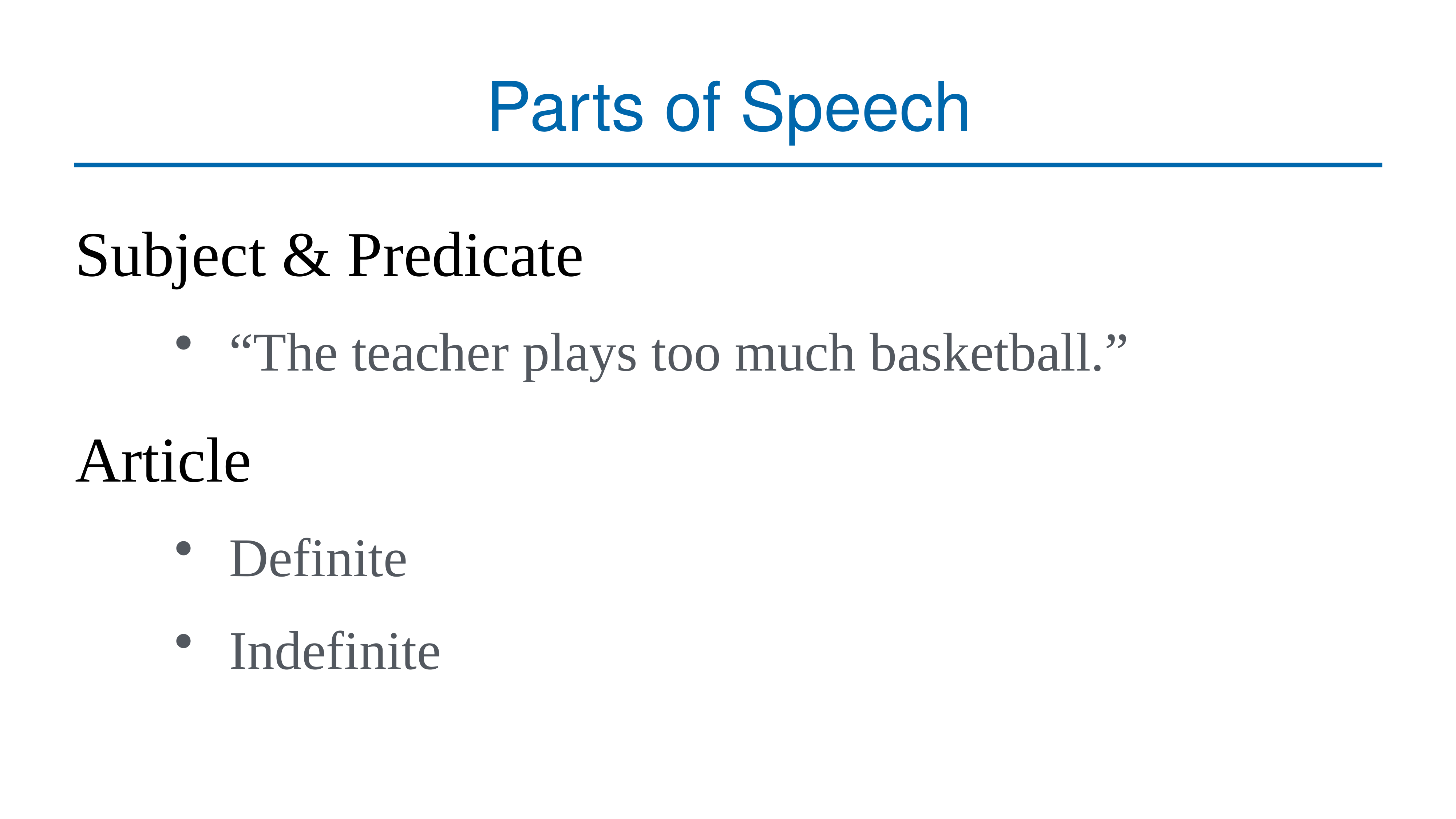

# Parts of Speech
Subject & Predicate
“The teacher plays too much basketball.”
Article
Definite
Indefinite